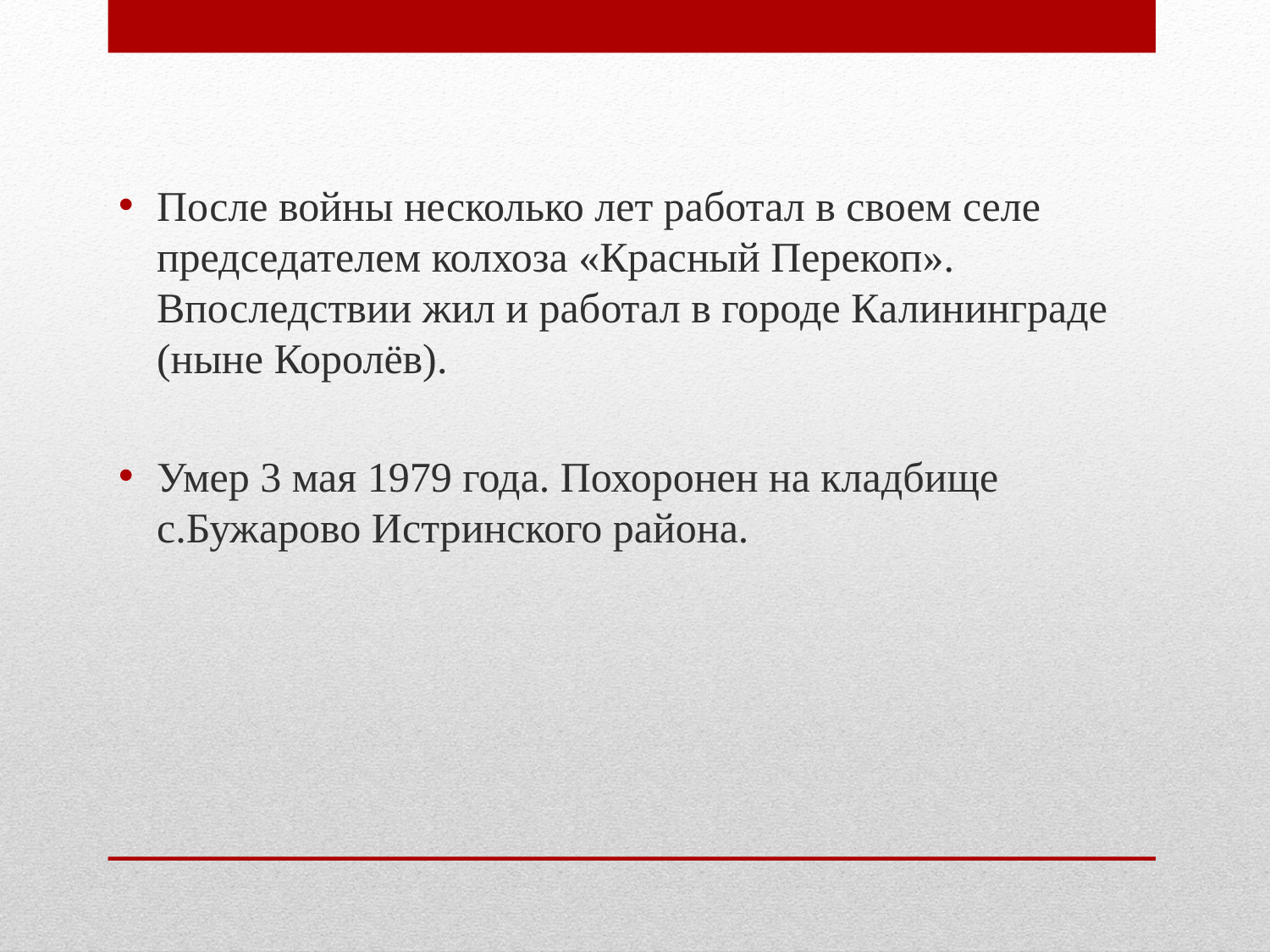

После войны несколько лет работал в своем селе председателем колхоза «Красный Перекоп». Впоследствии жил и работал в городе Калининграде (ныне Королёв).

Умер 3 мая 1979 года. Похоронен на кладбище с.Бужарово Истринского района.
#